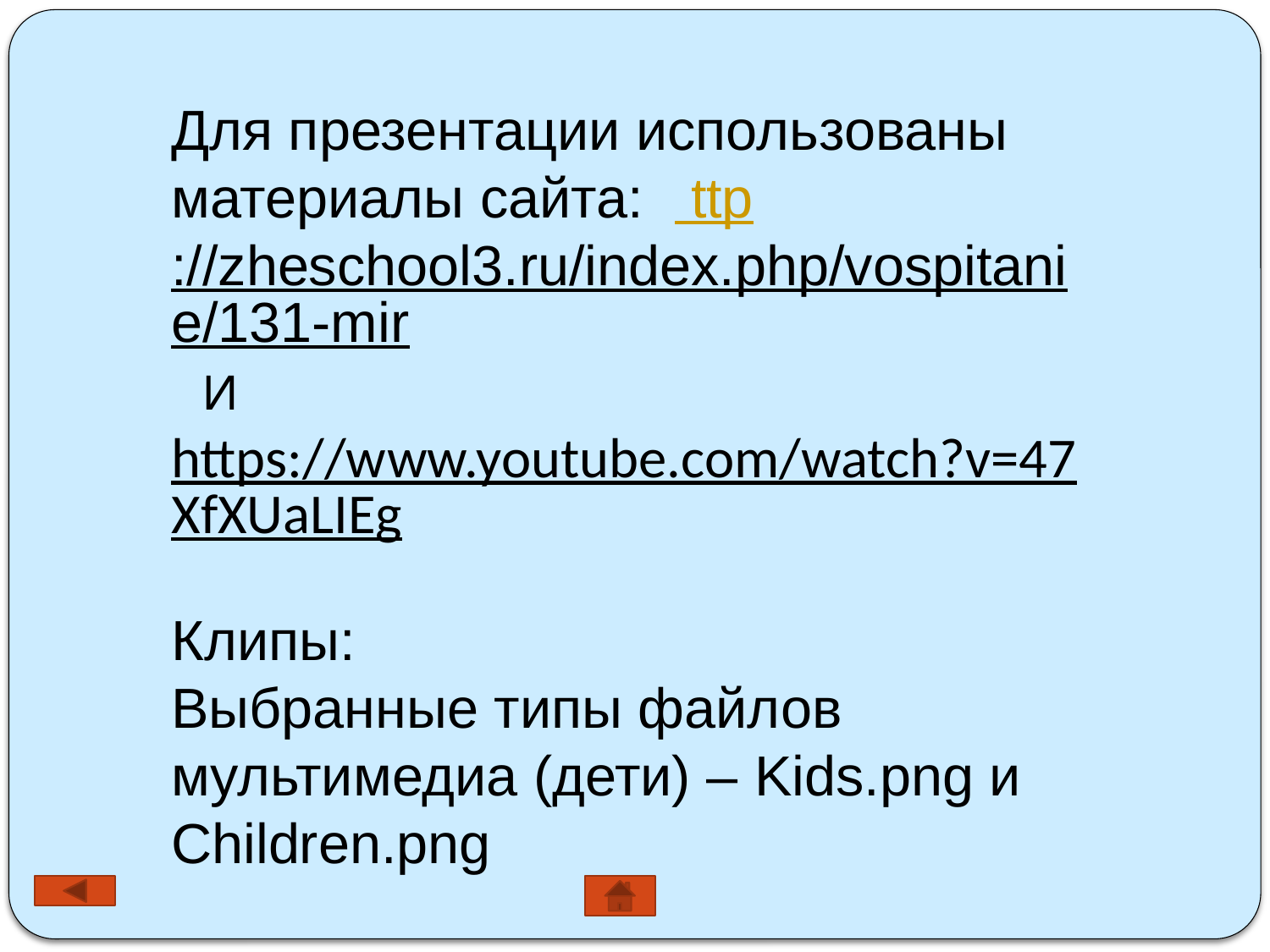

Для презентации использованы материалы сайта:   ttp://zheschool3.ru/index.php/vospitanie/131-mir  и
https://www.youtube.com/watch?v=47XfXUaLIEg
Клипы:
Выбранные типы файлов мультимедиа (дети) – Kids.png и Children.png